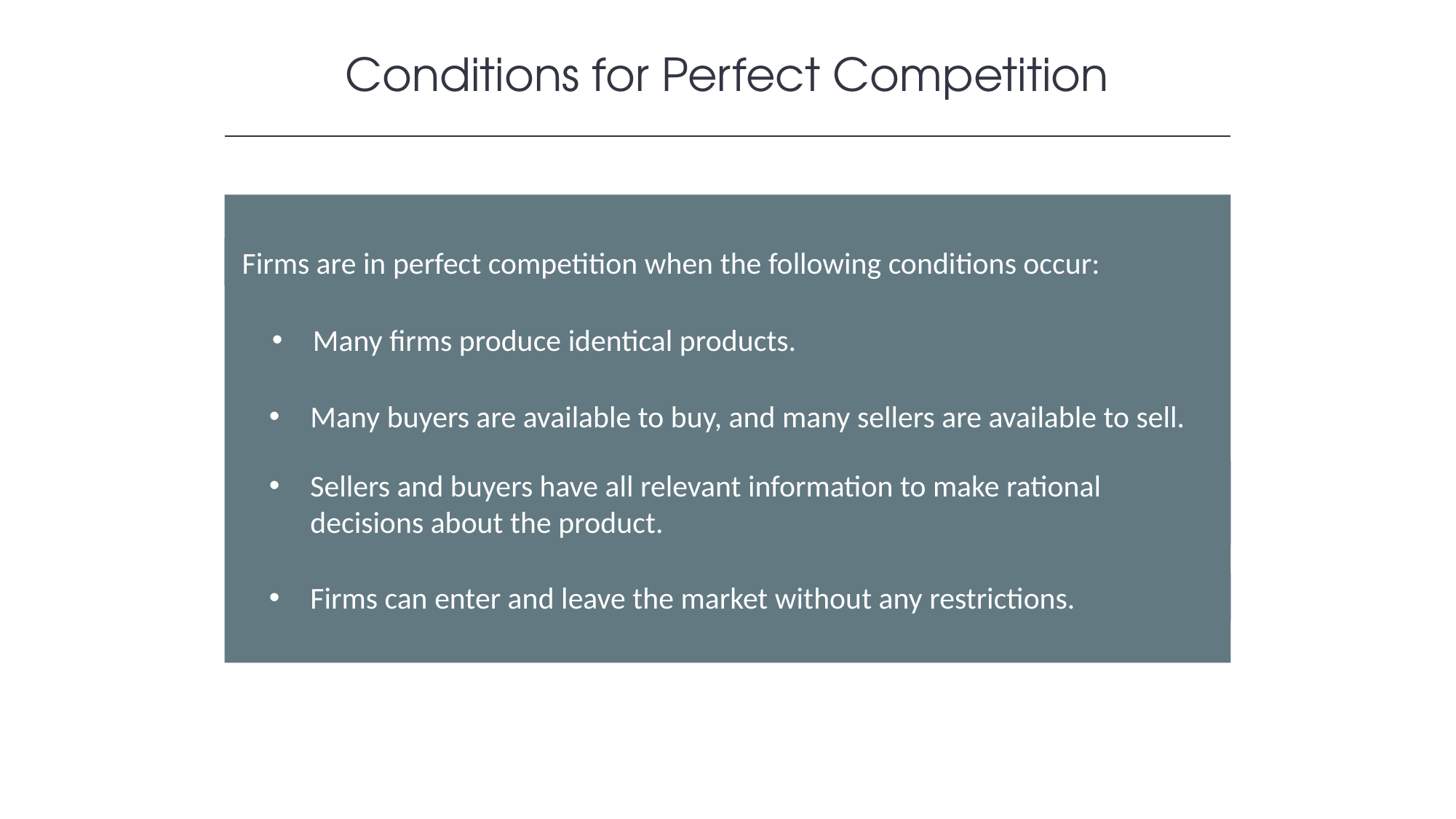

Conditions for Perfect Competition

Firms are in perfect competition when the following conditions occur:
Many firms produce identical products.
Many buyers are available to buy, and many sellers are available to sell.
Sellers and buyers have all relevant information to make rational decisions about the product.
Firms can enter and leave the market without any restrictions.